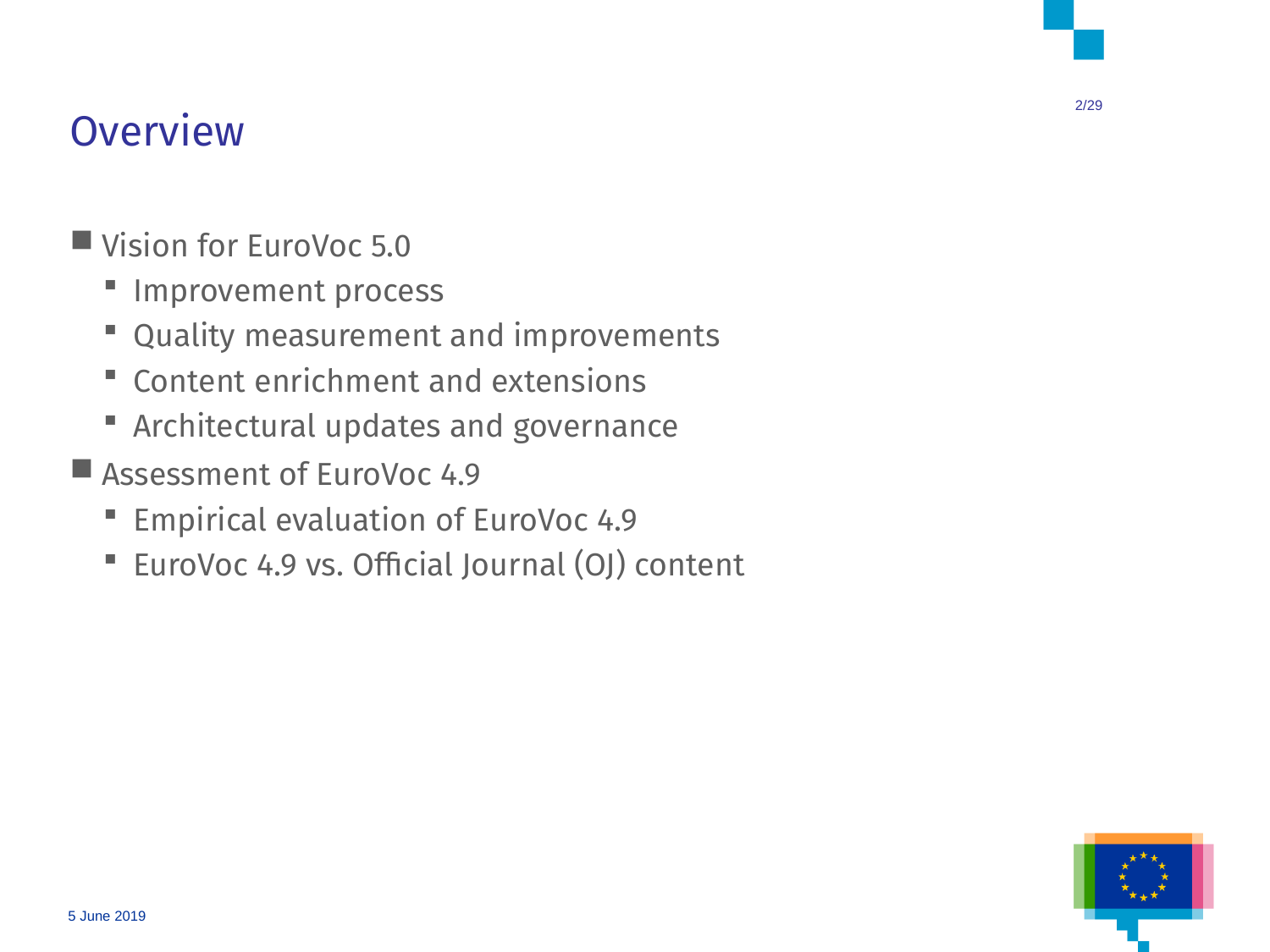

2/29
# Overview
Vision for EuroVoc 5.0
Improvement process
Quality measurement and improvements
Content enrichment and extensions
Architectural updates and governance
Assessment of EuroVoc 4.9
Empirical evaluation of EuroVoc 4.9
EuroVoc 4.9 vs. Official Journal (OJ) content

5 June 2019